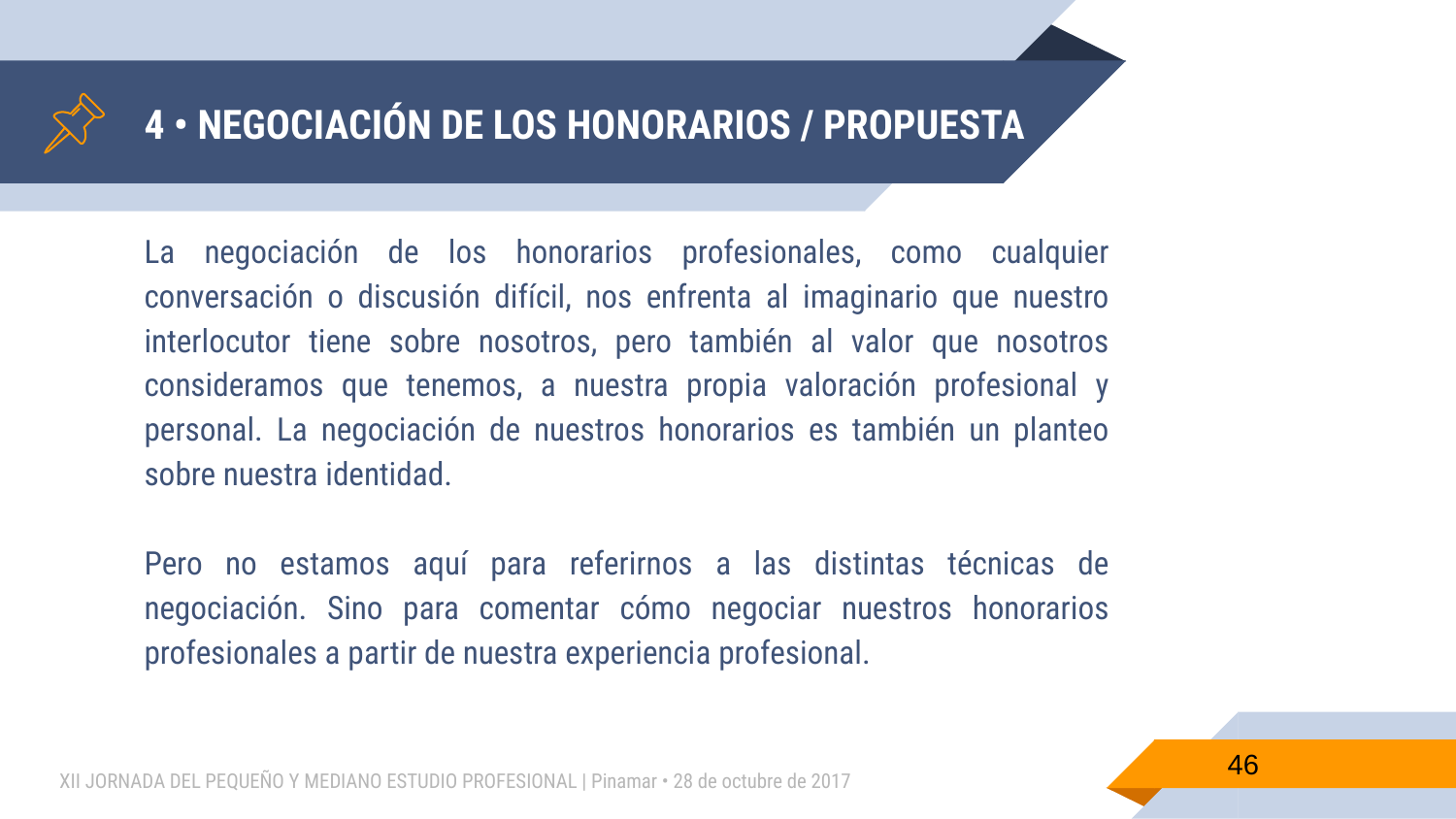

# 4 • NEGOCIACIÓN DE LOS HONORARIOS / PROPUESTA

La negociación de los honorarios profesionales, como cualquier conversación o discusión difícil, nos enfrenta al imaginario que nuestro interlocutor tiene sobre nosotros, pero también al valor que nosotros consideramos que tenemos, a nuestra propia valoración profesional y personal. La negociación de nuestros honorarios es también un planteo sobre nuestra identidad.

Pero no estamos aquí para referirnos a las distintas técnicas de negociación. Sino para comentar cómo negociar nuestros honorarios profesionales a partir de nuestra experiencia profesional.
46